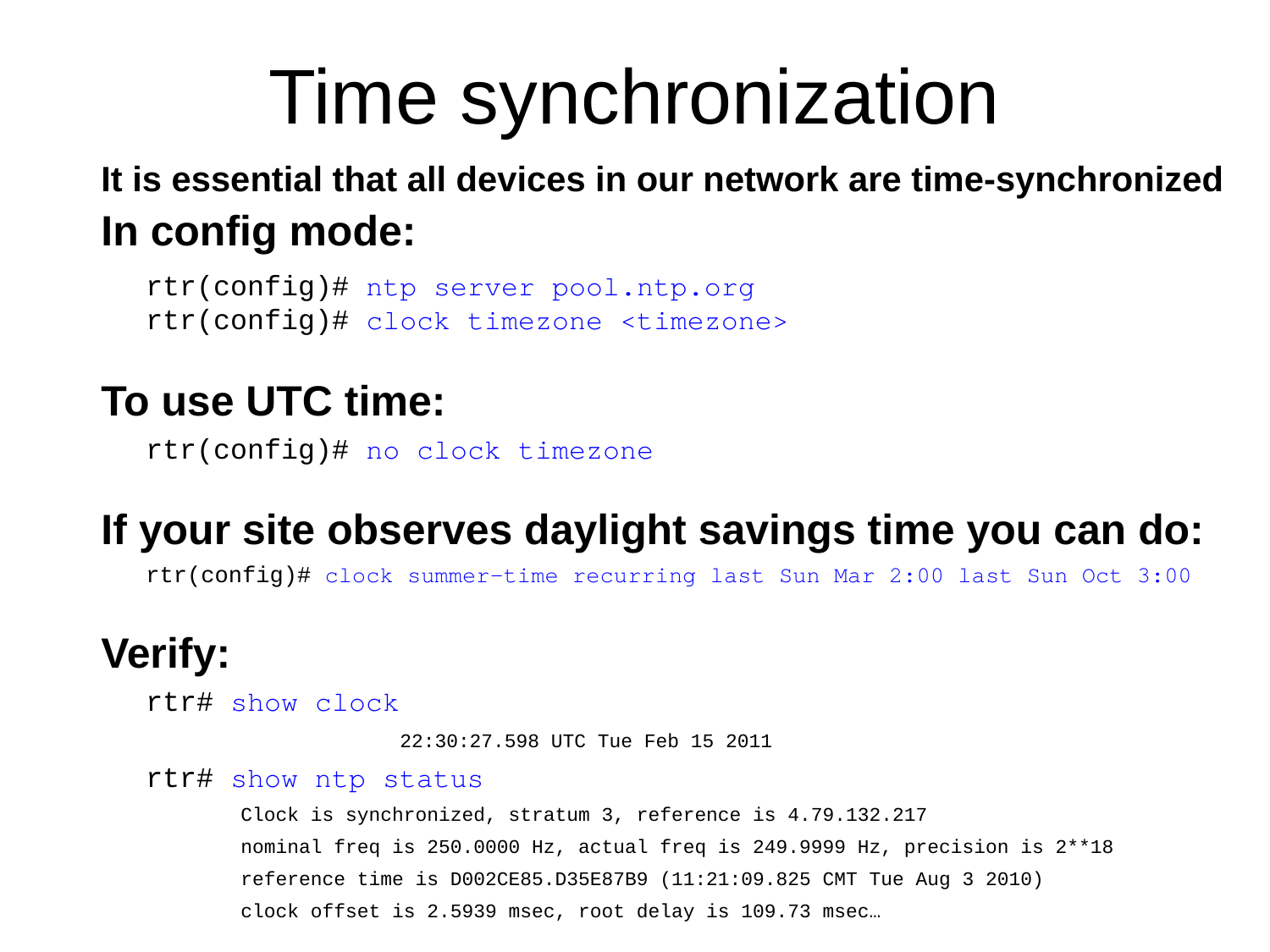

# Time synchronization
It is essential that all devices in our network are time-synchronized
In config mode:
	rtr(config)# ntp server pool.ntp.org
rtr(config)# clock timezone <timezone>
To use UTC time:
	rtr(config)# no clock timezone

If your site observes daylight savings time you can do:
	rtr(config)# clock summer-time recurring last Sun Mar 2:00 last Sun Oct 3:00

Verify:
	rtr# show clock
			22:30:27.598 UTC Tue Feb 15 2011
	rtr# show ntp status
Clock is synchronized, stratum 3, reference is 4.79.132.217
nominal freq is 250.0000 Hz, actual freq is 249.9999 Hz, precision is 2**18
reference time is D002CE85.D35E87B9 (11:21:09.825 CMT Tue Aug 3 2010)
clock offset is 2.5939 msec, root delay is 109.73 msec…